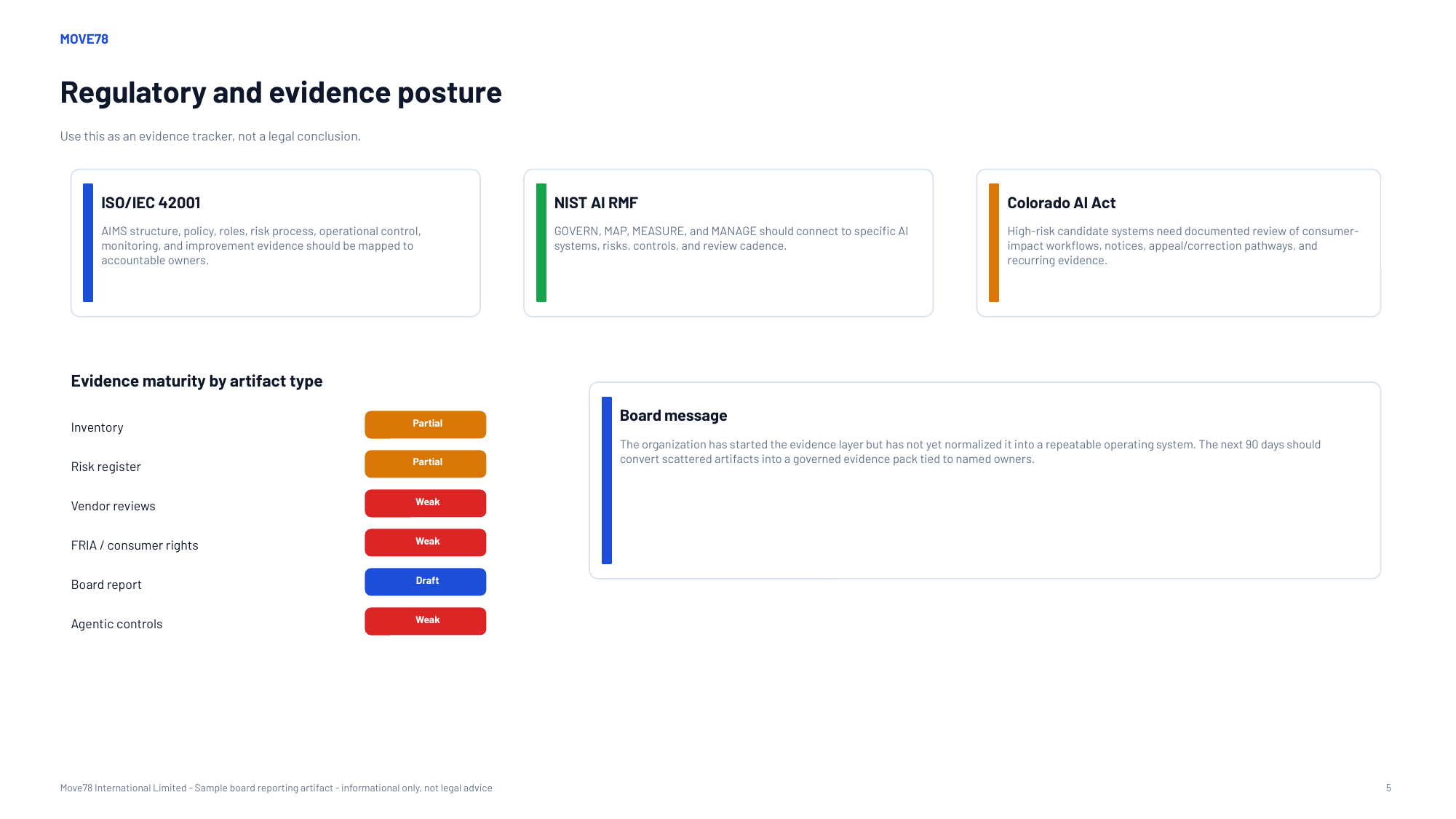

MOVE78
Regulatory and evidence posture
Use this as an evidence tracker, not a legal conclusion.

ISO/IEC 42001
NIST AI RMF
Colorado AI Act
AIMS structure, policy, roles, risk process, operational control, monitoring, and improvement evidence should be mapped to accountable owners.
GOVERN, MAP, MEASURE, and MANAGE should connect to specific AI systems, risks, controls, and review cadence.
High-risk candidate systems need documented review of consumer-impact workflows, notices, appeal/correction pathways, and recurring evidence.
Evidence maturity by artifact type

Board message

Inventory
Partial
The organization has started the evidence layer but has not yet normalized it into a repeatable operating system. The next 90 days should convert scattered artifacts into a governed evidence pack tied to named owners.

Risk register
Partial

Vendor reviews
Weak

FRIA / consumer rights
Weak

Board report
Draft

Agentic controls
Weak
Move78 International Limited - Sample board reporting artifact - informational only, not legal advice
5